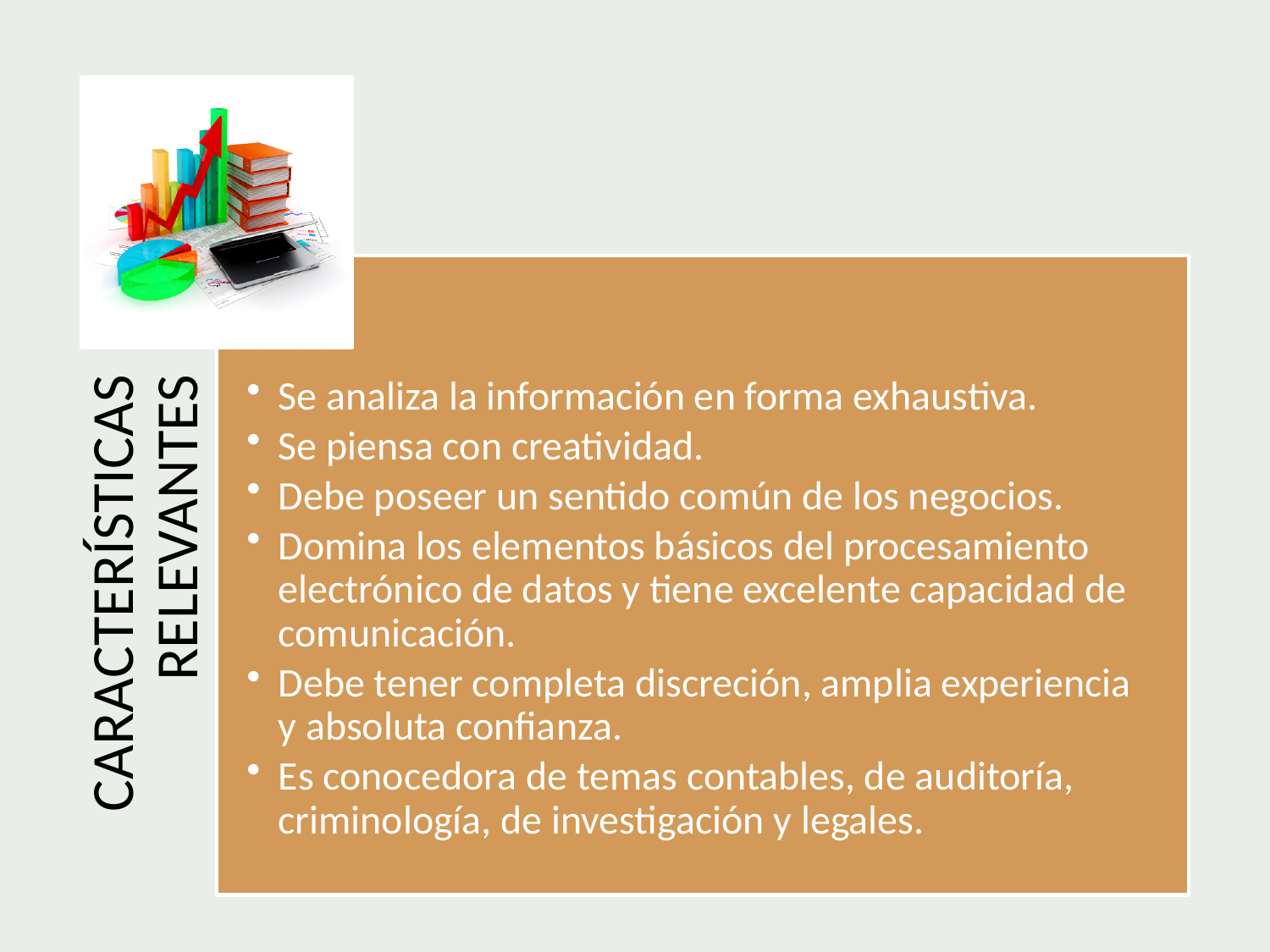

CARACTERÍSTICAS RELEVANTES
Se analiza la información en forma exhaustiva.
Se piensa con creatividad.
Debe poseer un sentido común de los negocios.
Domina los elementos básicos del procesamiento electrónico de datos y tiene excelente capacidad de comunicación.
Debe tener completa discreción, amplia experiencia y absoluta confianza.
Es conocedora de temas contables, de auditoría, criminología, de investigación y legales.